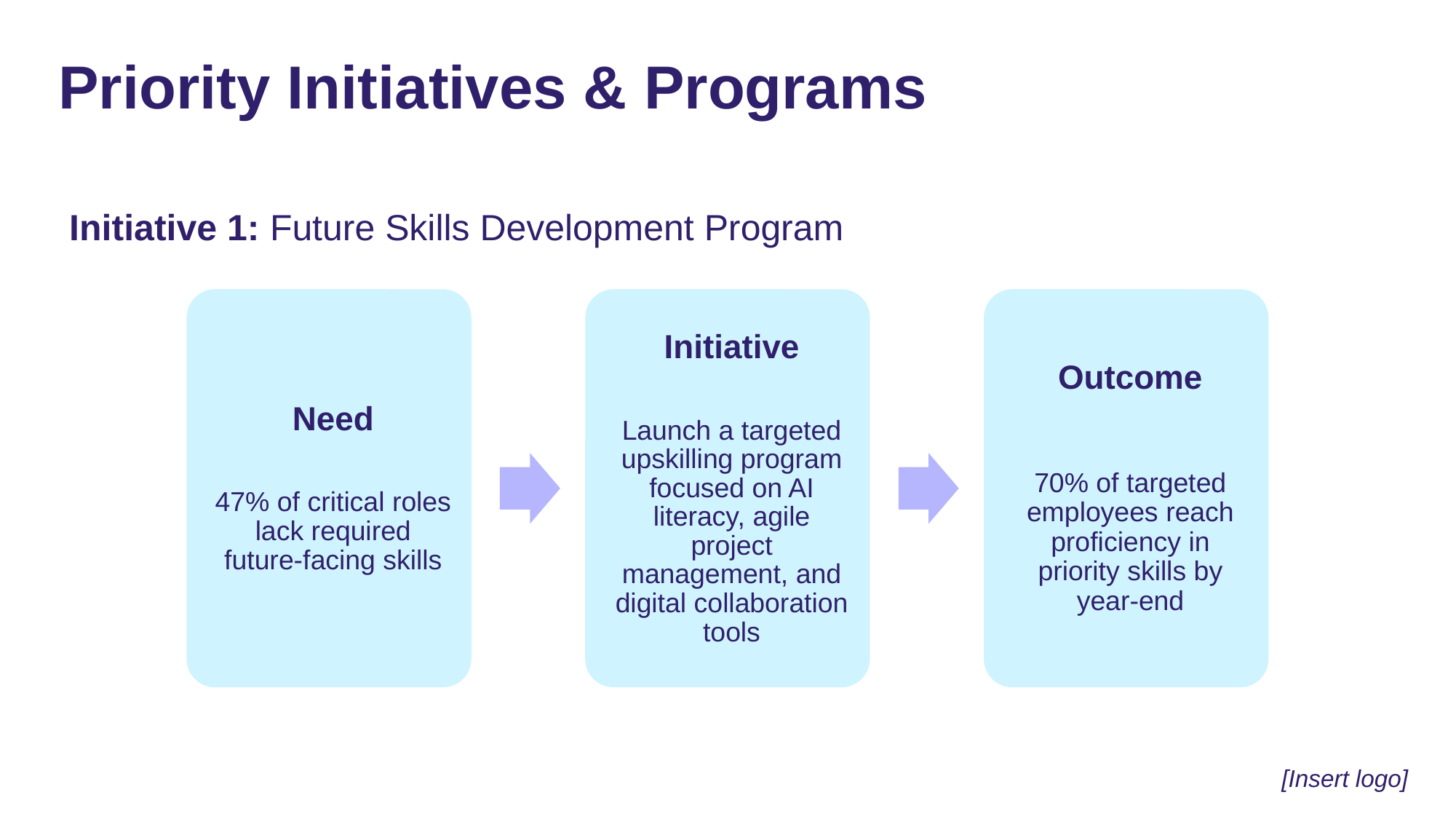

# Priority Initiatives & Programs
Initiative 1: Future Skills Development Program
Need

47% of critical roles lack required future-facing skills

Initiative

Launch a targeted upskilling program focused on AI literacy, agile project management, and digital collaboration tools

Outcome

70% of targeted employees reach proficiency in priority skills by year-end
[Insert logo]